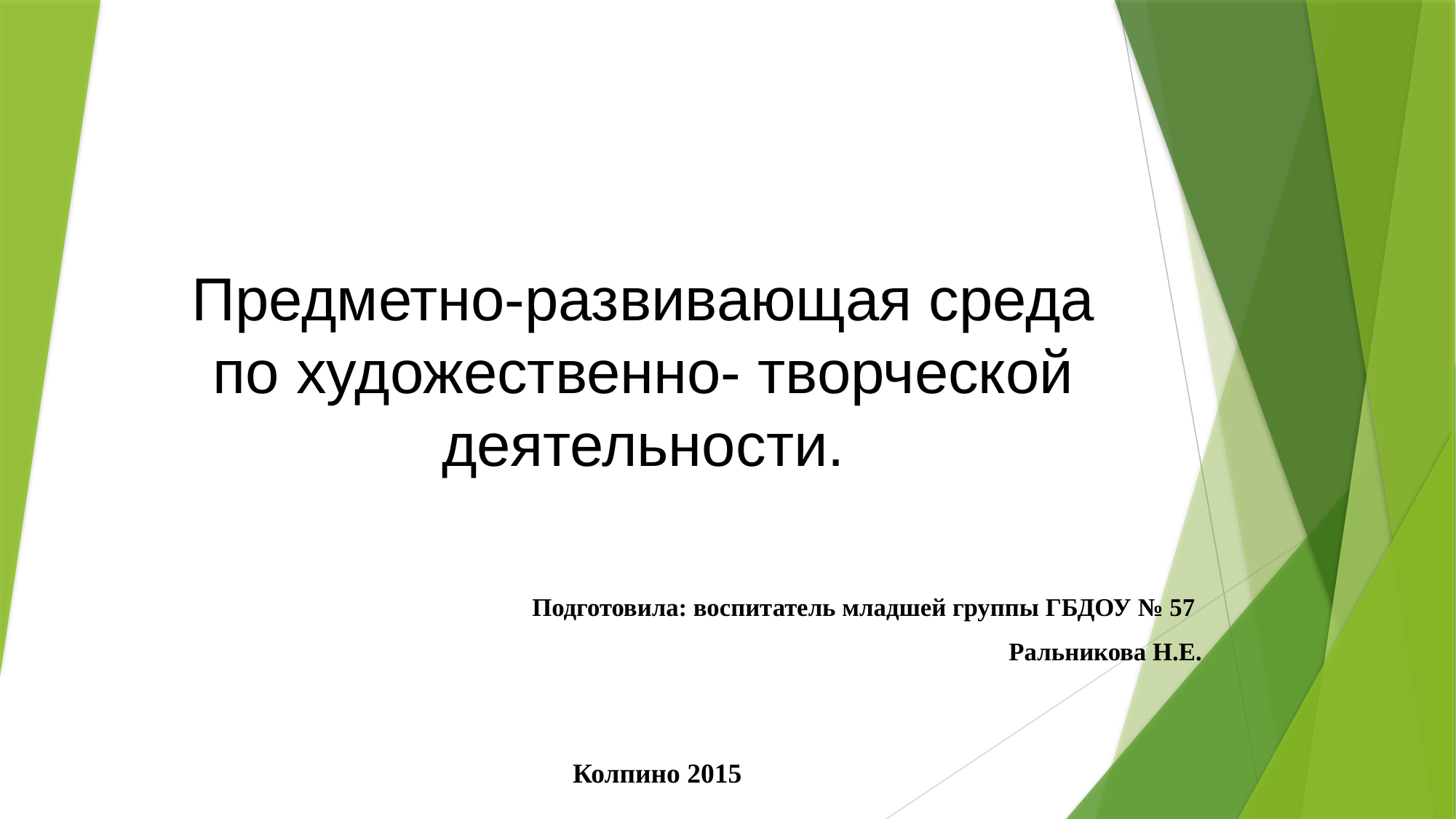

# Предметно-развивающая среда по художественно- творческой деятельности.

Подготовила: воспитатель младшей группы ГБДОУ № 57
Ральникова Н.Е.
Колпино 2015